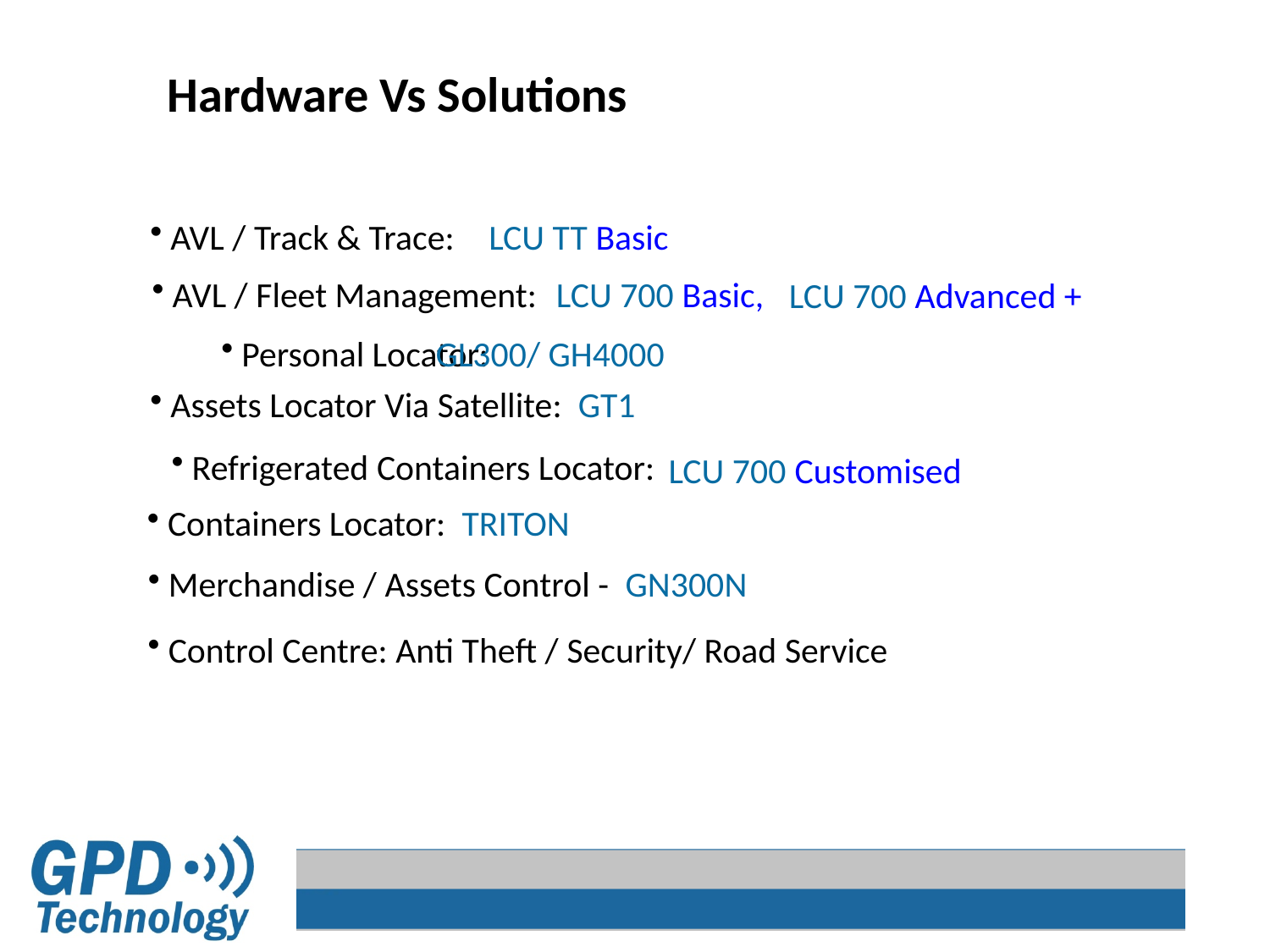

# Hardware Vs Solutions
 AVL / Track & Trace:
LCU TT Basic

 AVL / Fleet Management:
LCU 700 Basic,
LCU 700 Advanced +
 Personal Locator:
GL300/ GH4000
 Assets Locator Via Satellite:  GT1
 Refrigerated Containers Locator:
LCU 700 Customised
 Containers Locator:  TRITON
 Merchandise / Assets Control -  GN300N
 Control Centre: Anti Theft / Security/ Road Service